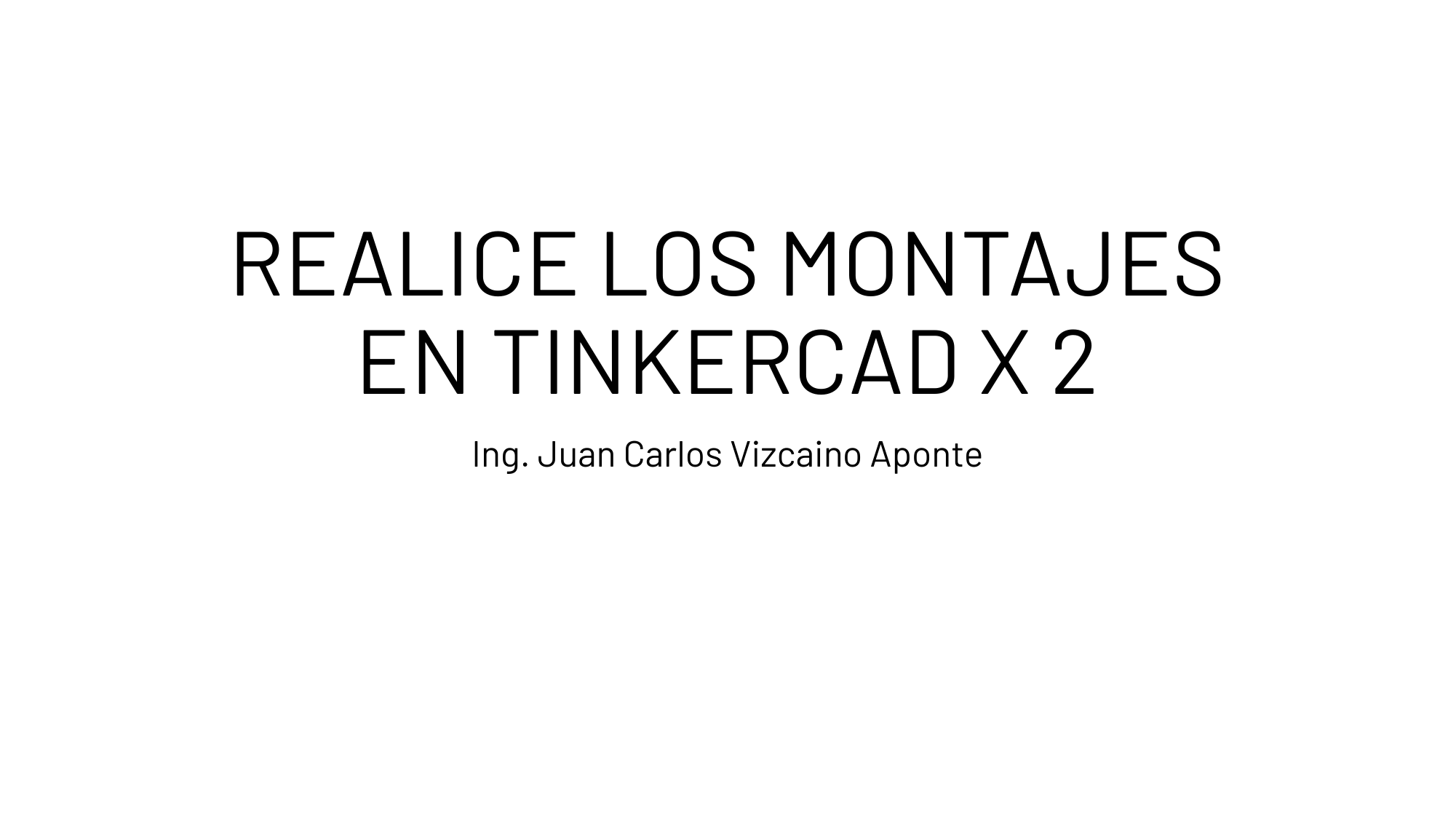

# REALICE LOS MONTAJES EN TINKERCAD X 2
Ing. Juan Carlos Vizcaino Aponte